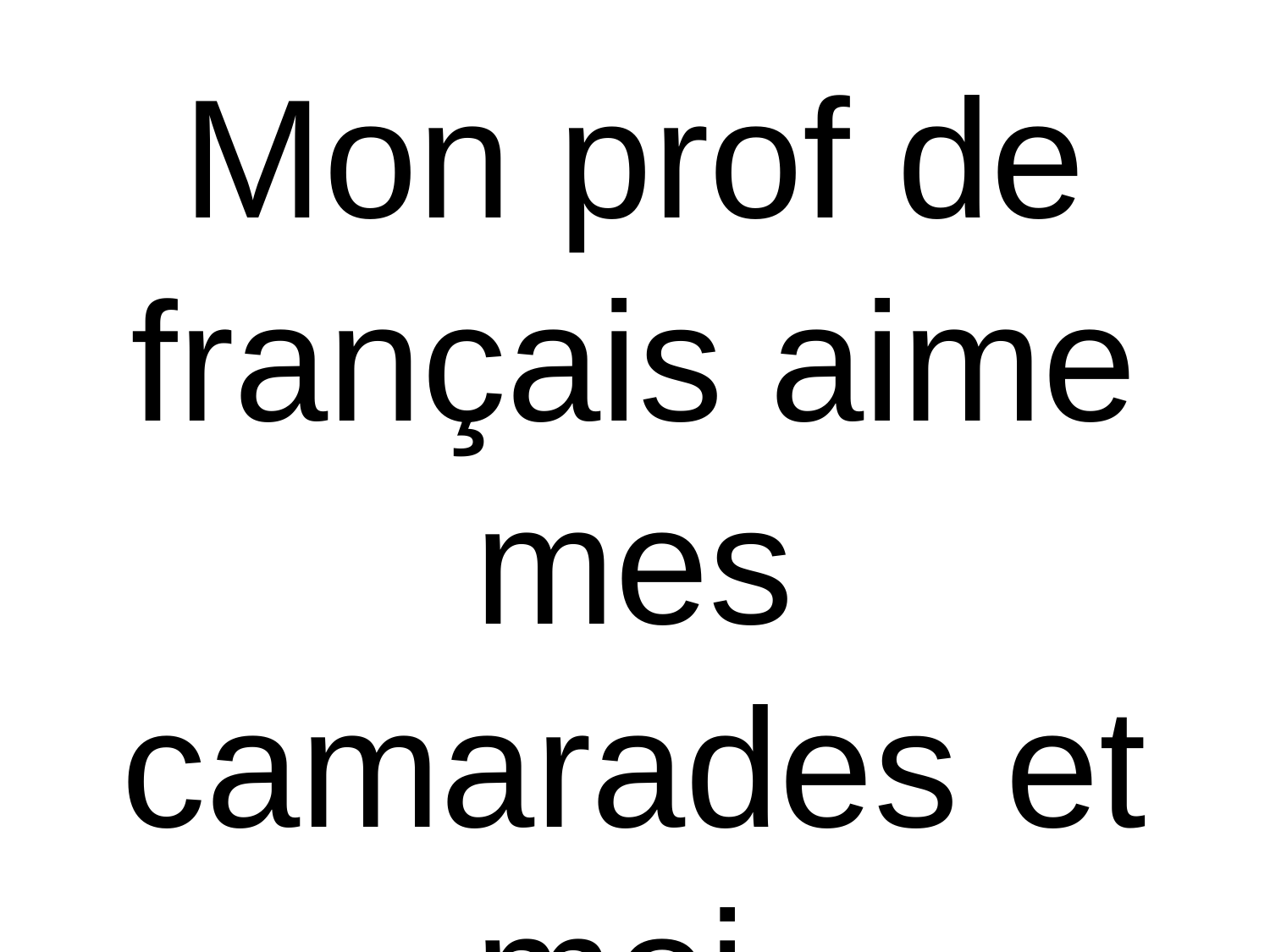

Mon prof de français aime mes camarades et moi.